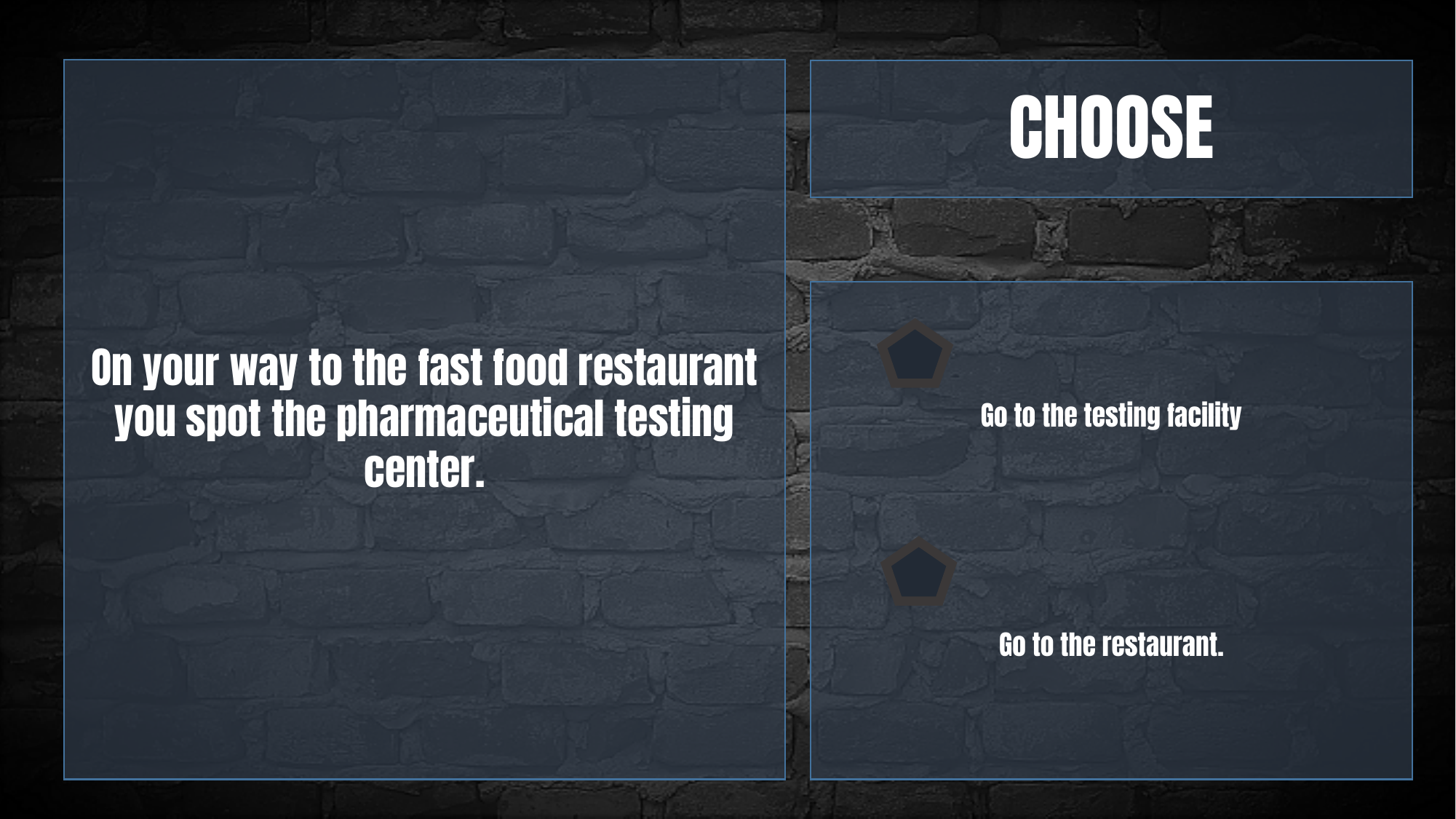

On your way to the fast food restaurant you spot the pharmaceutical testing center.
CHOOSE
Go to the testing facility

Go to the restaurant.